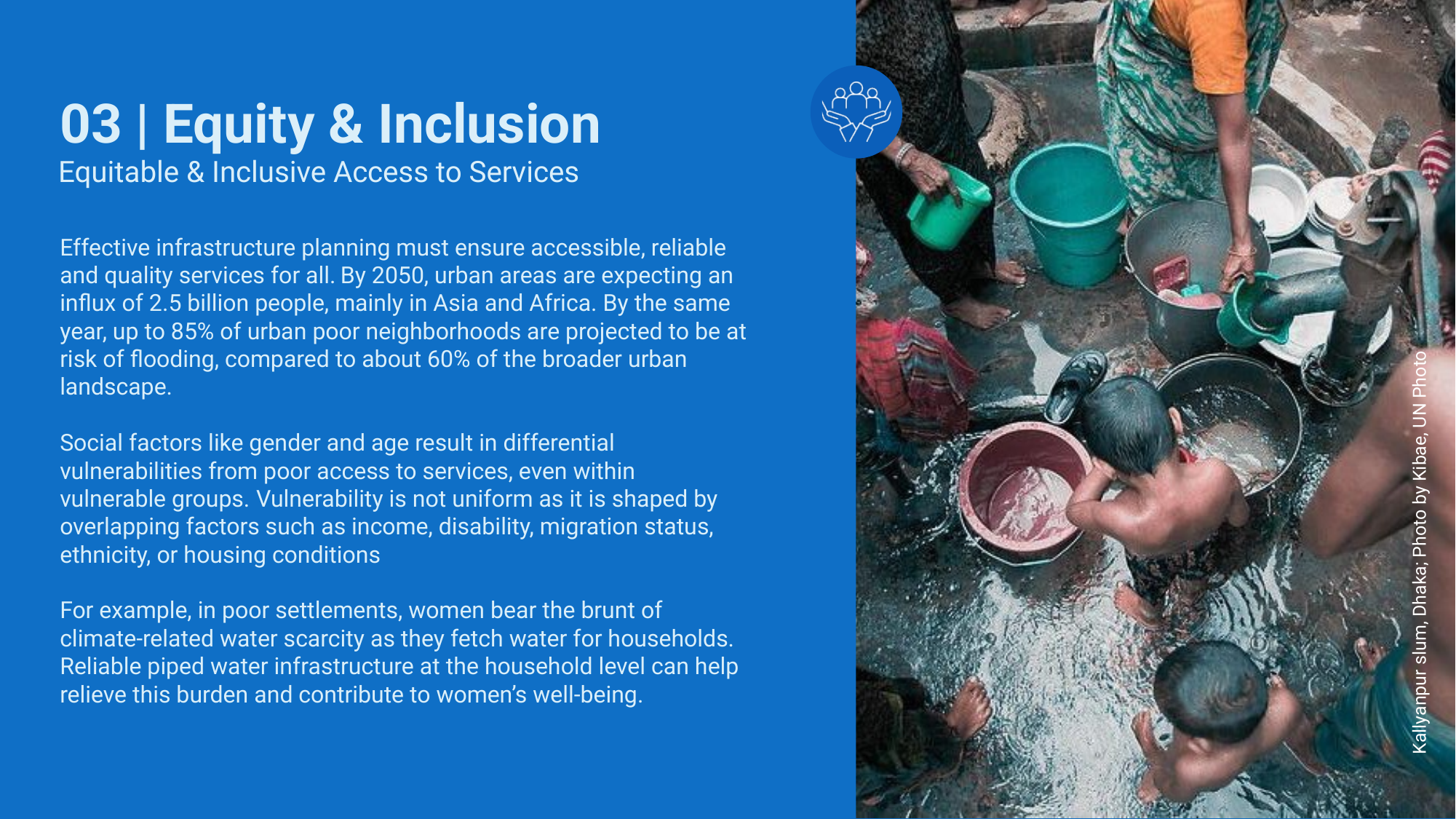

@Jenn, please provide some clarity here.
03 | Equity & Inclusion

Equitable & Inclusive Access to Services
Effective infrastructure planning must ensure accessible, reliable and quality services for all. By 2050, urban areas are expecting an influx of 2.5 billion people, mainly in Asia and Africa. By the same year, up to 85% of urban poor neighborhoods are projected to be at risk of flooding, compared to about 60% of the broader urban landscape.

Social factors like gender and age result in differential vulnerabilities from poor access to services, even within vulnerable groups. Vulnerability is not uniform as it is shaped by overlapping factors such as income, disability, migration status, ethnicity, or housing conditions

For example, in poor settlements, women bear the brunt of climate-related water scarcity as they fetch water for households. Reliable piped water infrastructure at the household level can help relieve this burden and contribute to women’s well-being.
Kallyanpur slum, Dhaka; Photo by Kibae, UN Photo
30